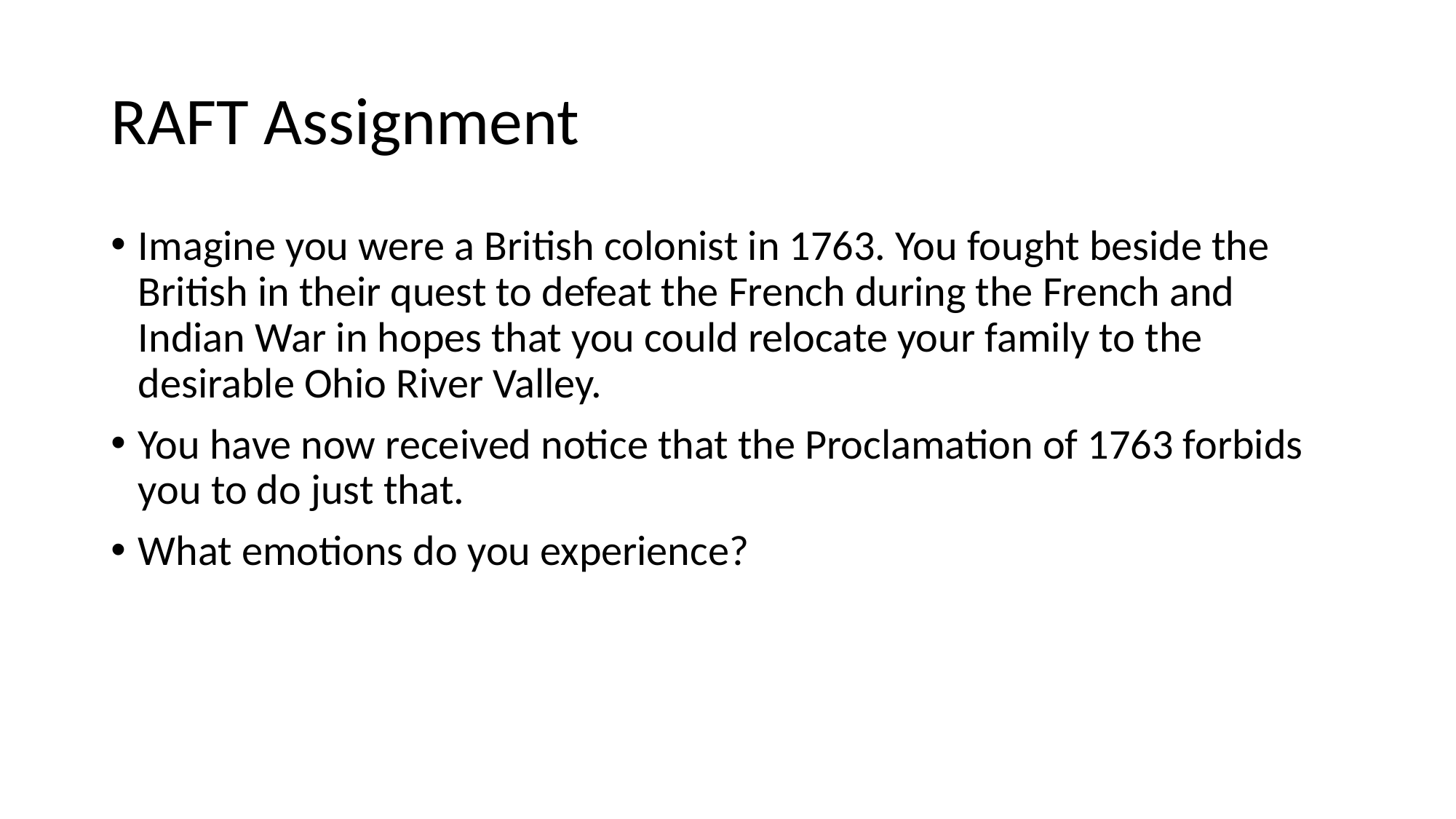

# RAFT Assignment
Imagine you were a British colonist in 1763. You fought beside the British in their quest to defeat the French during the French and Indian War in hopes that you could relocate your family to the desirable Ohio River Valley.
You have now received notice that the Proclamation of 1763 forbids you to do just that.
What emotions do you experience?